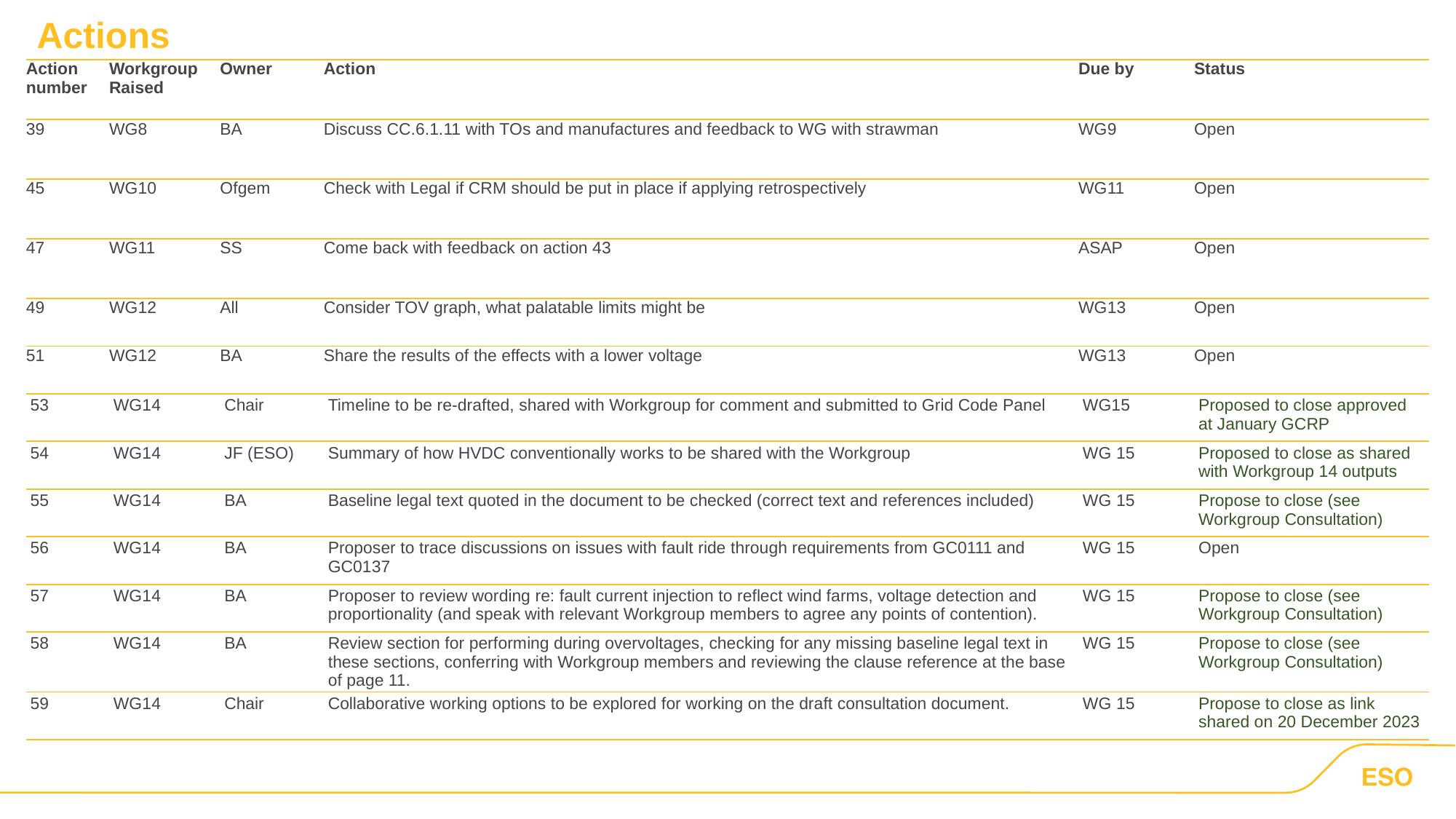

Actions
| Action number | Workgroup    Raised | Owner | Action | Due by | Status |
| --- | --- | --- | --- | --- | --- |
| ​​39​ | ​​WG8​ | ​​BA​ | Discuss CC.6.1.11 with TOs and manufactures and feedback to WG with strawman | WG9 | Open |
| 45 | WG10 | Ofgem | Check with Legal if CRM should be put in place if applying retrospectively | WG11 | Open |
| 47 | WG11 | SS | Come back with feedback on action 43 | ASAP | Open |
| 49 | WG12 | All | Consider TOV graph, what palatable limits might be | WG13 | Open |
| 51 | WG12 | BA | Share the results of the effects with a lower voltage | WG13 | Open |
| 53 | WG14 | Chair | Timeline to be re-drafted, shared with Workgroup for comment and submitted to Grid Code Panel | WG15 | Proposed to close approved at January GCRP |
| 54 | WG14 | JF (ESO) | Summary of how HVDC conventionally works to be shared with the Workgroup | WG 15 | Proposed to close as shared with Workgroup 14 outputs |
| 55 | WG14 | BA | Baseline legal text quoted in the document to be checked (correct text and references included) | WG 15 | Propose to close (see Workgroup Consultation) |
| 56 | WG14 | BA | Proposer to trace discussions on issues with fault ride through requirements from GC0111 and GC0137 | WG 15 | Open |
| 57 | WG14 | BA | Proposer to review wording re: fault current injection to reflect wind farms, voltage detection and proportionality (and speak with relevant Workgroup members to agree any points of contention). | WG 15 | Propose to close (see Workgroup Consultation) |
| 58 | WG14 | BA | Review section for performing during overvoltages, checking for any missing baseline legal text in these sections, conferring with Workgroup members and reviewing the clause reference at the base of page 11. | WG 15 | Propose to close (see Workgroup Consultation) |
| 59 | WG14 | Chair | Collaborative working options to be explored for working on the draft consultation document. | WG 15 | Propose to close as link shared on 20 December 2023 |